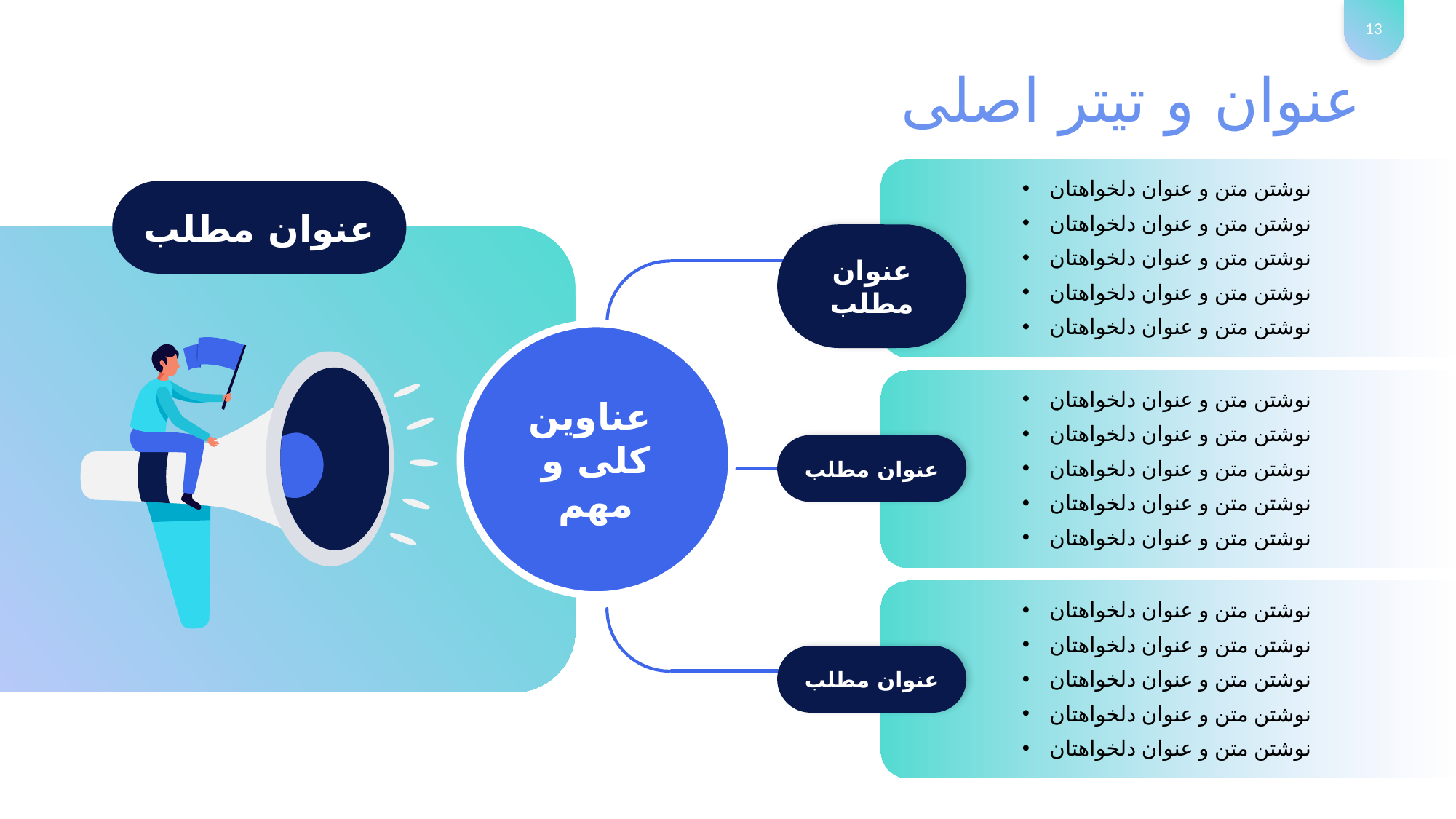

13
# عنوان و تیتر اصلی

نوشتن متن و عنوان دلخواهتان
نوشتن متن و عنوان دلخواهتان
نوشتن متن و عنوان دلخواهتان
نوشتن متن و عنوان دلخواهتان
نوشتن متن و عنوان دلخواهتان
عنوان مطلب

عنوان مطلب

عناوین
کلی و مهم

نوشتن متن و عنوان دلخواهتان
نوشتن متن و عنوان دلخواهتان
نوشتن متن و عنوان دلخواهتان
نوشتن متن و عنوان دلخواهتان
نوشتن متن و عنوان دلخواهتان

عنوان مطلب

نوشتن متن و عنوان دلخواهتان
نوشتن متن و عنوان دلخواهتان
نوشتن متن و عنوان دلخواهتان
نوشتن متن و عنوان دلخواهتان
نوشتن متن و عنوان دلخواهتان
عنوان مطلب